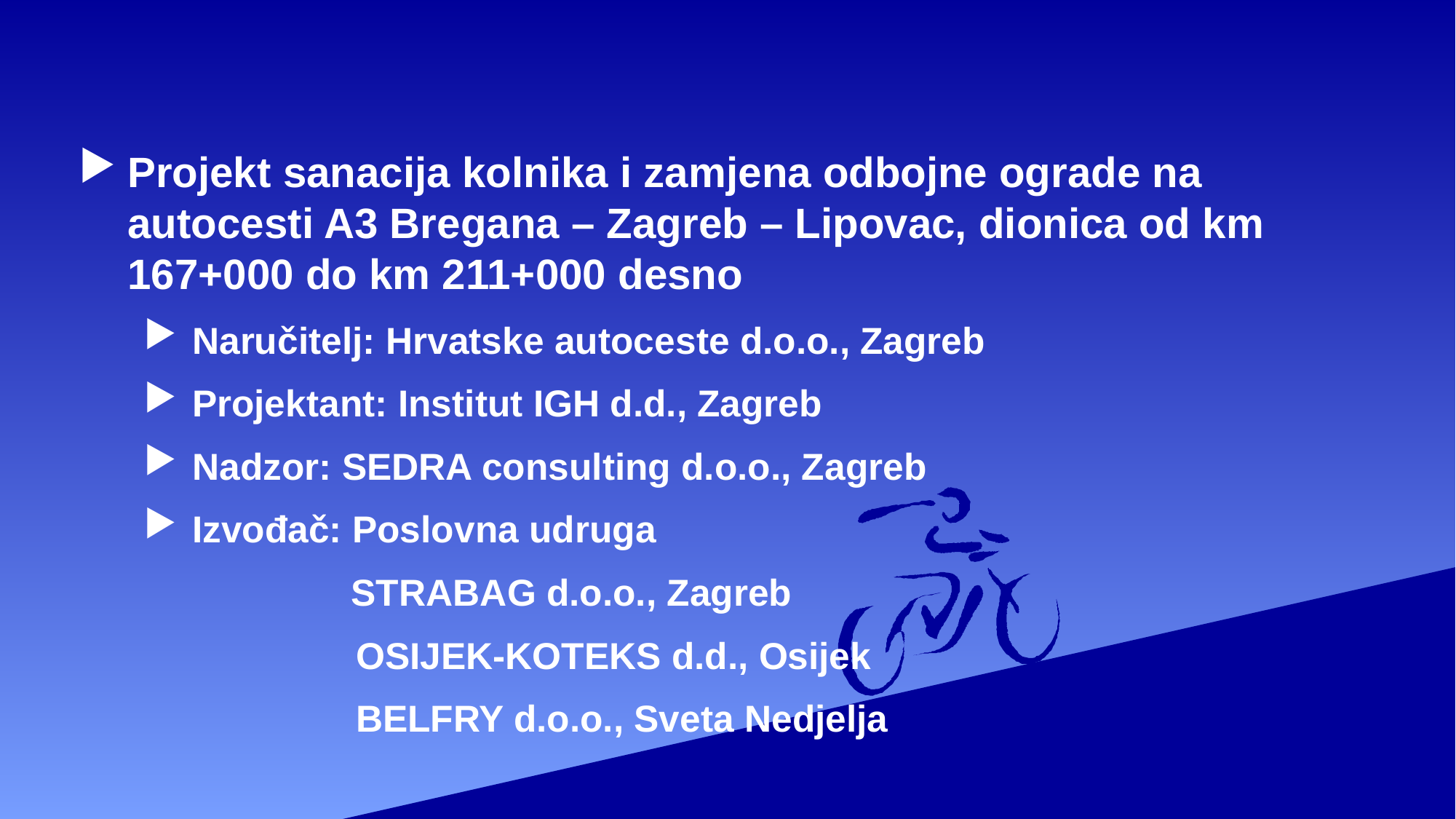

Projekt sanacija kolnika i zamjena odbojne ograde na autocesti A3 Bregana – Zagreb – Lipovac, dionica od km 167+000 do km 211+000 desno
Naručitelj: Hrvatske autoceste d.o.o., Zagreb
Projektant: Institut IGH d.d., Zagreb
Nadzor: SEDRA consulting d.o.o., Zagreb
Izvođač: Poslovna udruga
                    STRABAG d.o.o., Zagreb
OSIJEK-KOTEKS d.d., Osijek
BELFRY d.o.o., Sveta Nedjelja